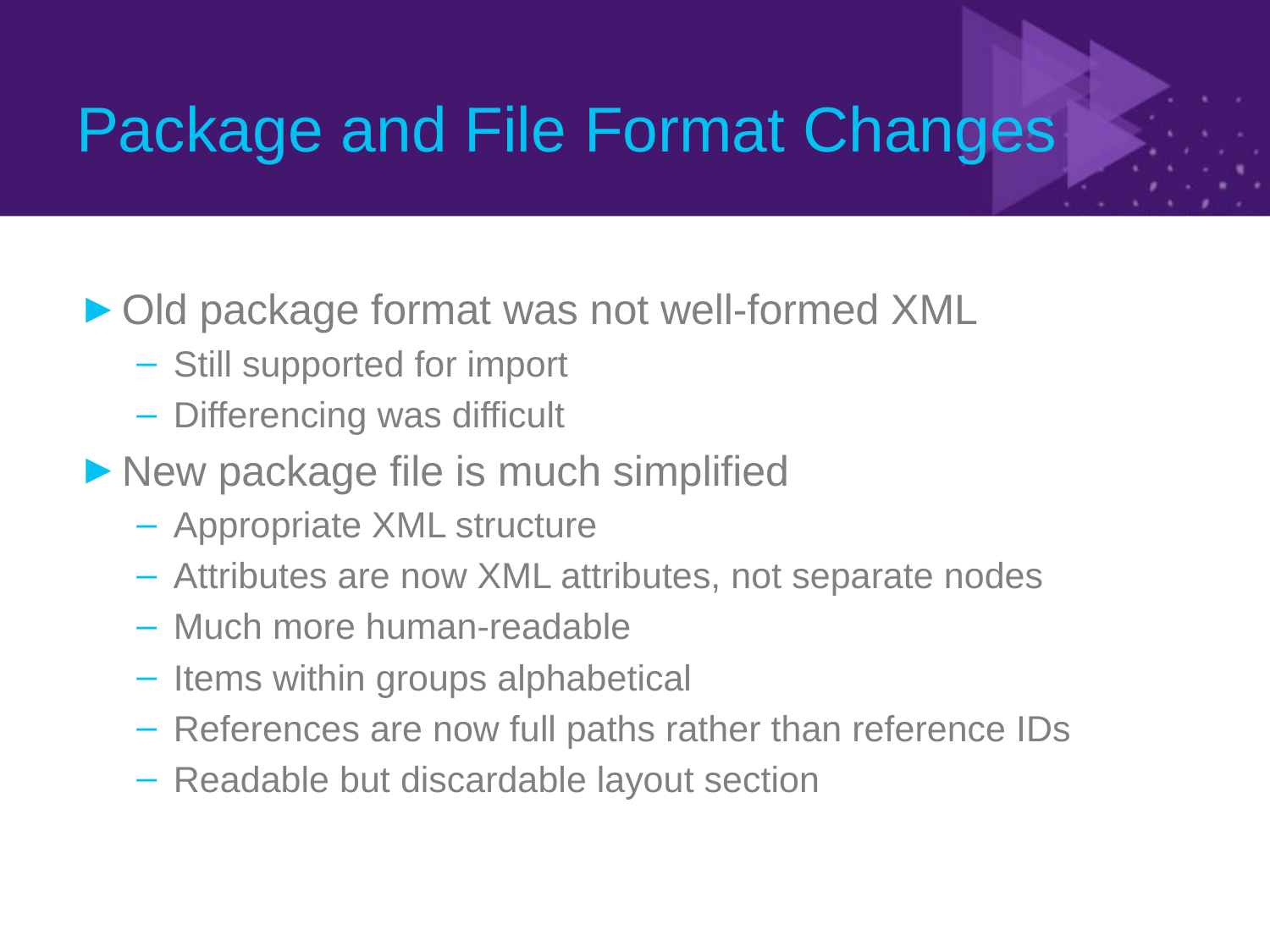

# Package and File Format Changes
Old package format was not well-formed XML
Still supported for import
Differencing was difficult
New package file is much simplified
Appropriate XML structure
Attributes are now XML attributes, not separate nodes
Much more human-readable
Items within groups alphabetical
References are now full paths rather than reference IDs
Readable but discardable layout section